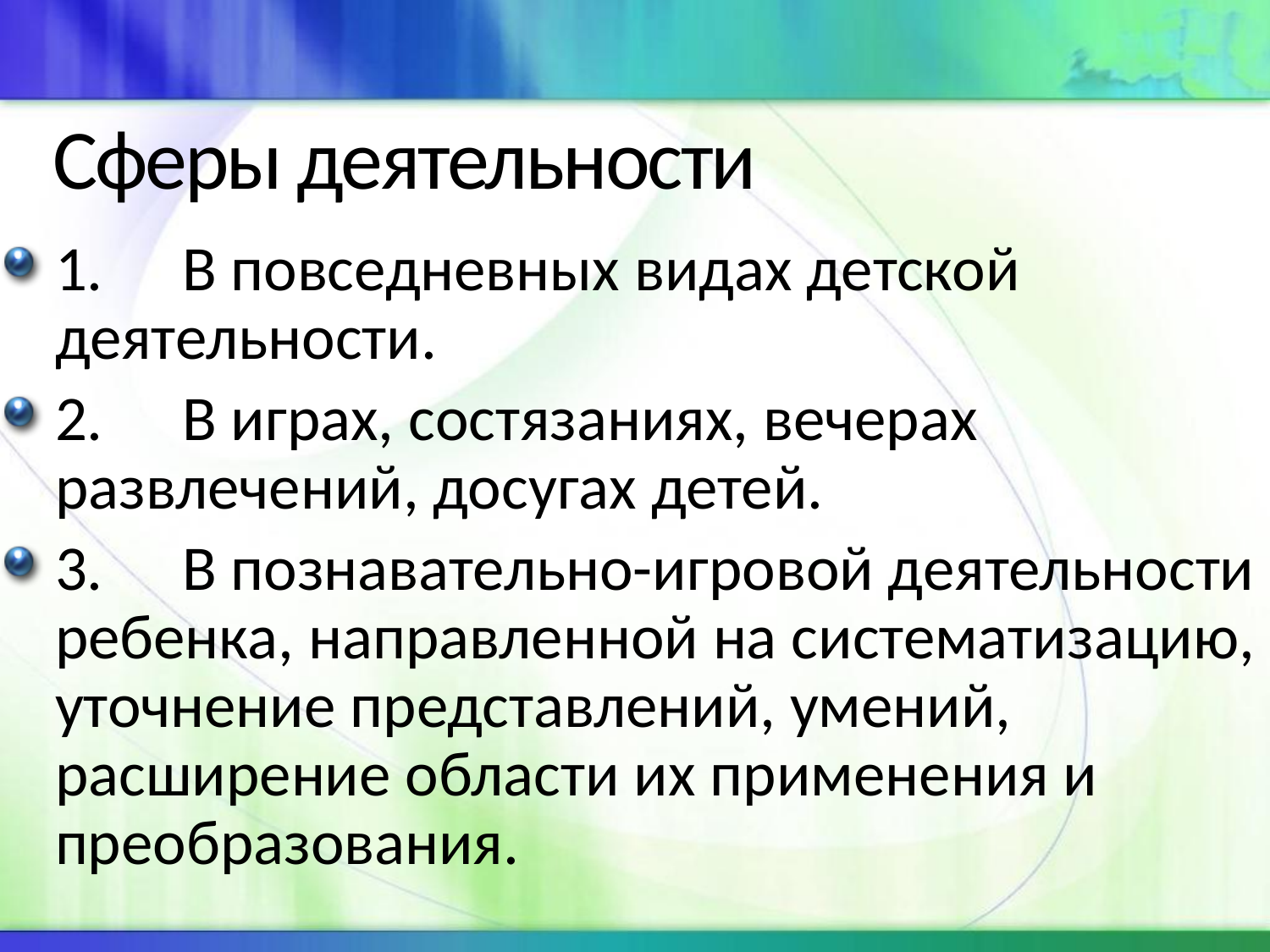

# Сферы деятельности
1.	В повседневных видах детской деятельности.
2.	В играх, состязаниях, вечерах развлечений, досугах детей.
3.	В познавательно-игровой деятельности ребенка, направленной на систематизацию, уточнение представлений, умений, расширение области их применения и преобразования.